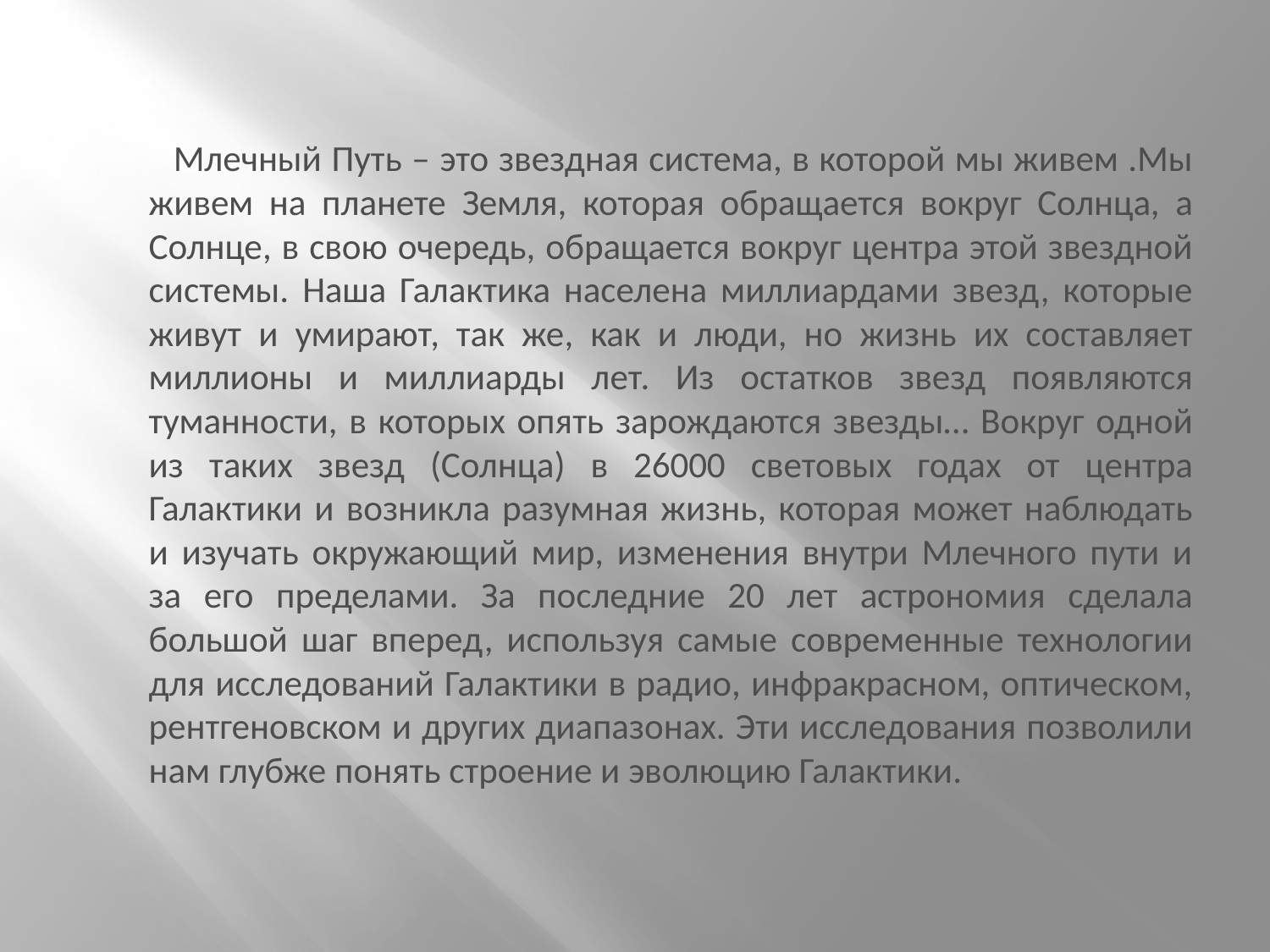

Млечный Путь – это звездная система, в которой мы живем .Мы живем на планете Земля, которая обращается вокруг Солнца, а Солнце, в свою очередь, обращается вокруг центра этой звездной системы. Наша Галактика населена миллиардами звезд, которые живут и умирают, так же, как и люди, но жизнь их составляет миллионы и миллиарды лет. Из остатков звезд появляются туманности, в которых опять зарождаются звезды… Вокруг одной из таких звезд (Солнца) в 26000 световых годах от центра Галактики и возникла разумная жизнь, которая может наблюдать и изучать окружающий мир, изменения внутри Млечного пути и за его пределами. За последние 20 лет астрономия сделала большой шаг вперед, используя самые современные технологии для исследований Галактики в радио, инфракрасном, оптическом, рентгеновском и других диапазонах. Эти исследования позволили нам глубже понять строение и эволюцию Галактики.